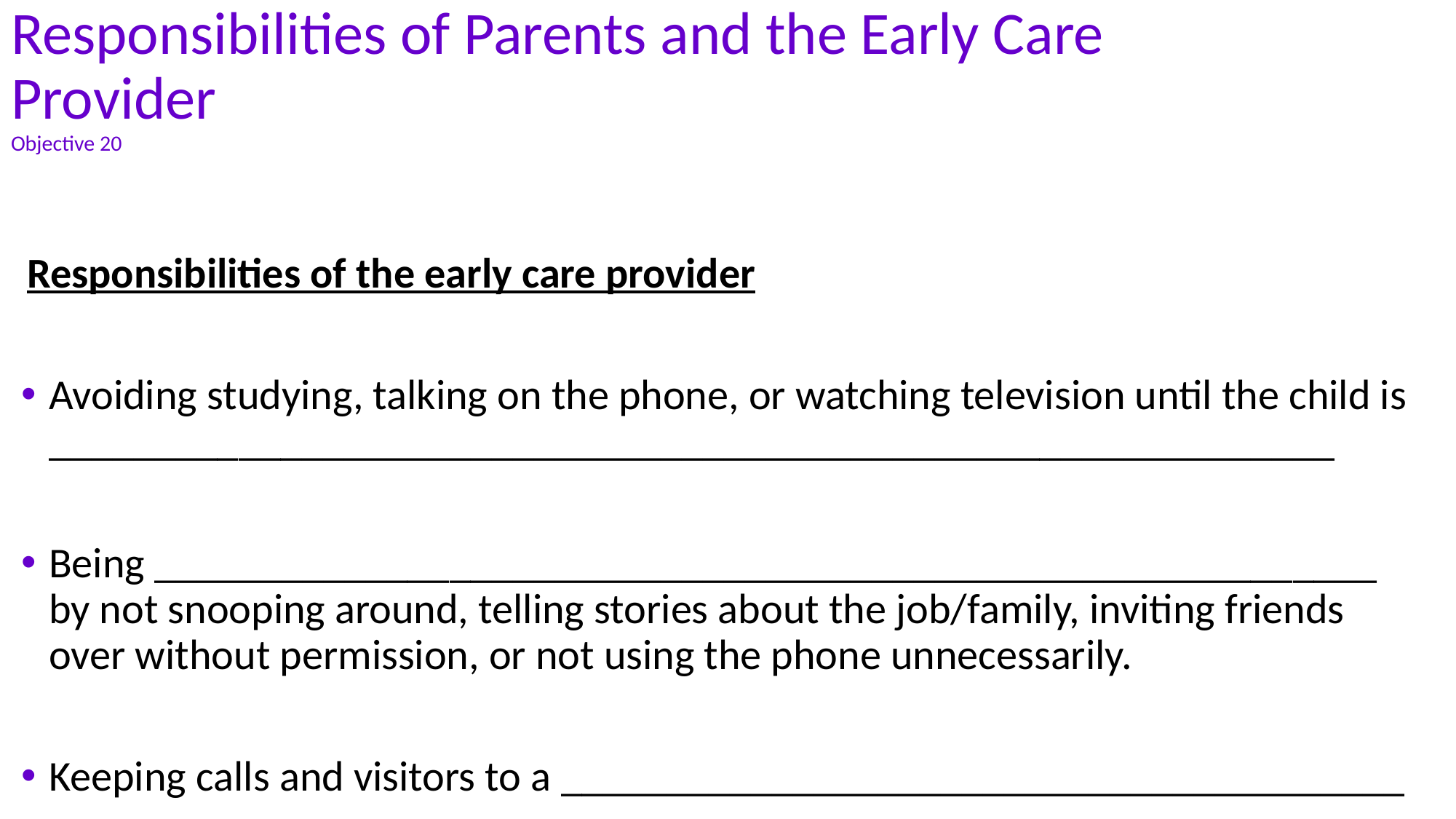

# Responsibilities of Parents and the Early Care Provider Objective 20
Responsibilities of the early care provider

Avoiding studying, talking on the phone, or watching television until the child is _____________________________________________________________

Being __________________________________________________________ by not snooping around, telling stories about the job/family, inviting friends over without permission, or not using the phone unnecessarily.

Keeping calls and visitors to a ________________________________________